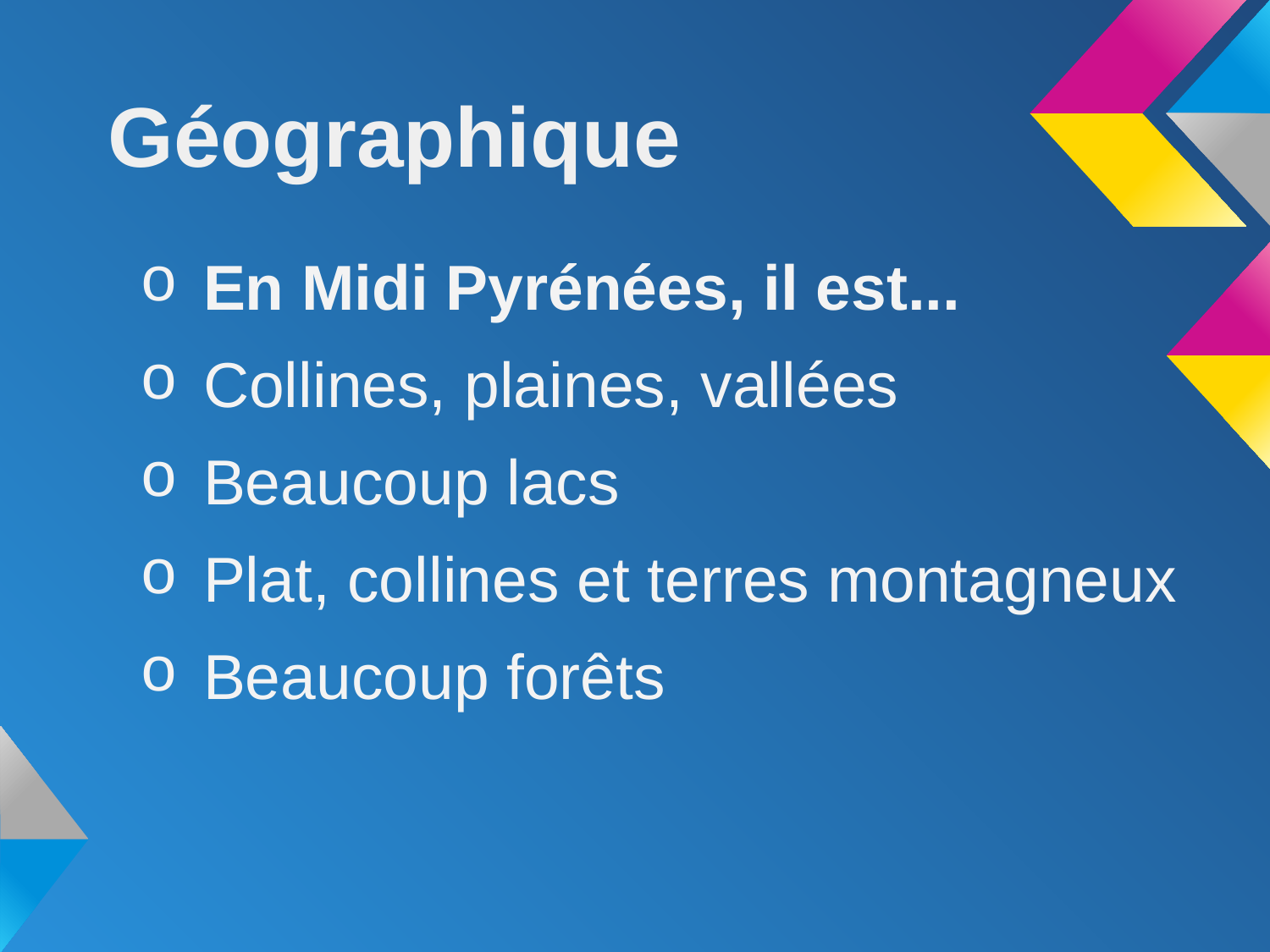

# Géographique
En Midi Pyrénées, il est...
Collines, plaines, vallées
Beaucoup lacs
Plat, collines et terres montagneux
Beaucoup forêts